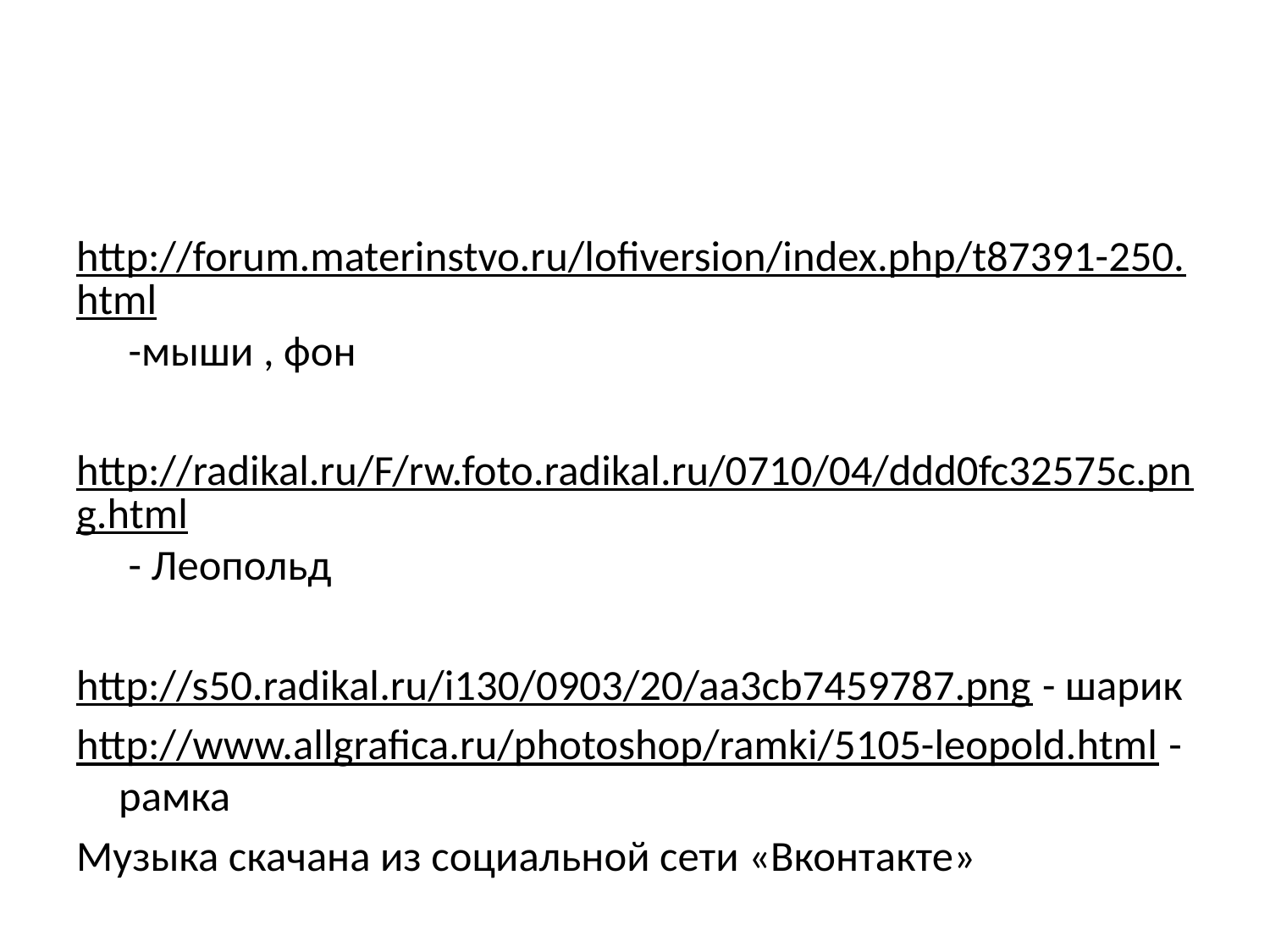

#
http://forum.materinstvo.ru/lofiversion/index.php/t87391-250.html -мыши , фон

http://radikal.ru/F/rw.foto.radikal.ru/0710/04/ddd0fc32575c.png.html - Леопольд

http://s50.radikal.ru/i130/0903/20/aa3cb7459787.png - шарик
http://www.allgrafica.ru/photoshop/ramki/5105-leopold.html - рамка
Музыка скачана из социальной сети «Вконтакте»